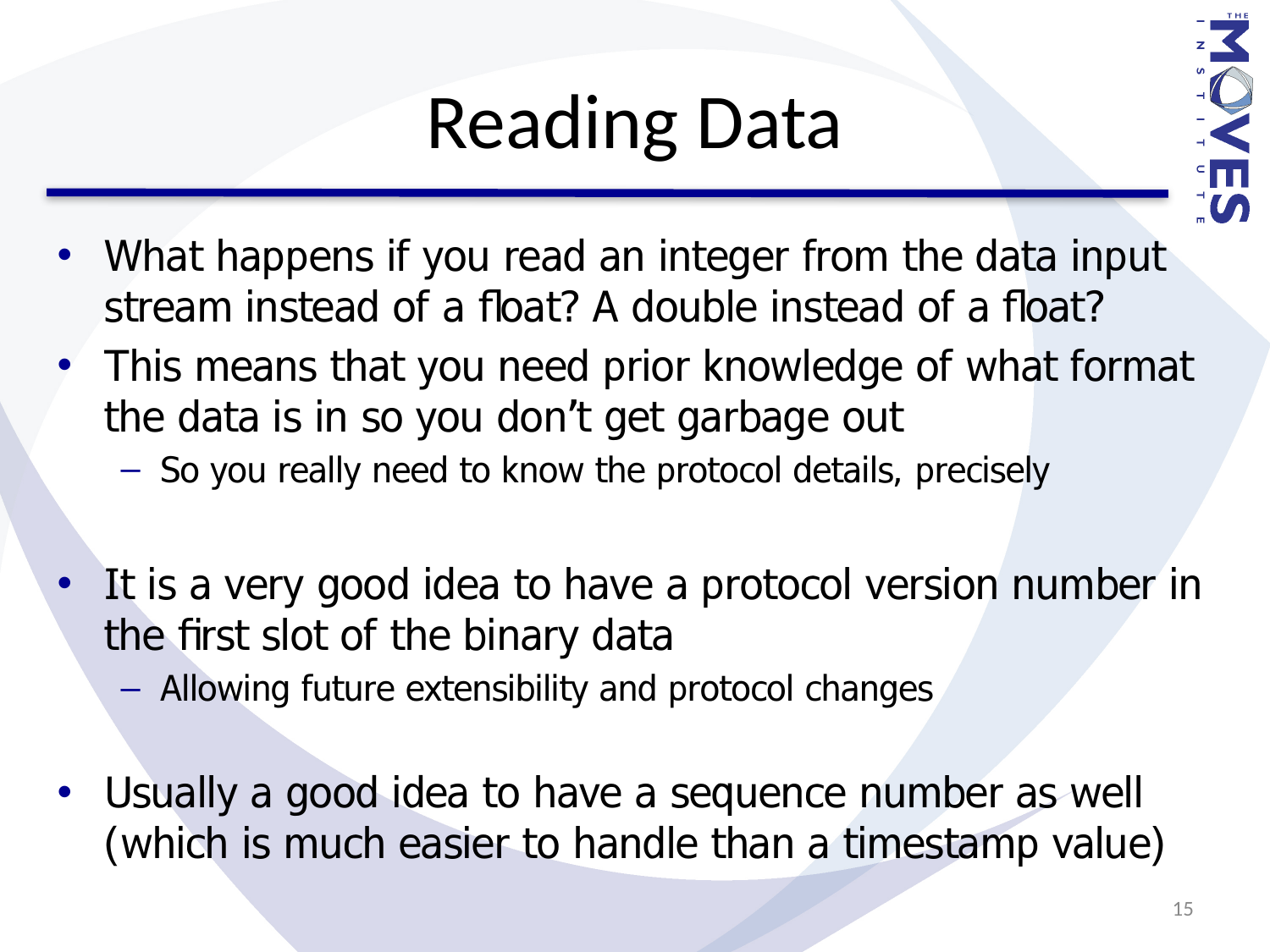

# Reading Data
What happens if you read an integer from the data input stream instead of a float? A double instead of a float?
This means that you need prior knowledge of what format the data is in so you don’t get garbage out
So you really need to know the protocol details, precisely

It is a very good idea to have a protocol version number in the first slot of the binary data
Allowing future extensibility and protocol changes

Usually a good idea to have a sequence number as well (which is much easier to handle than a timestamp value)
15